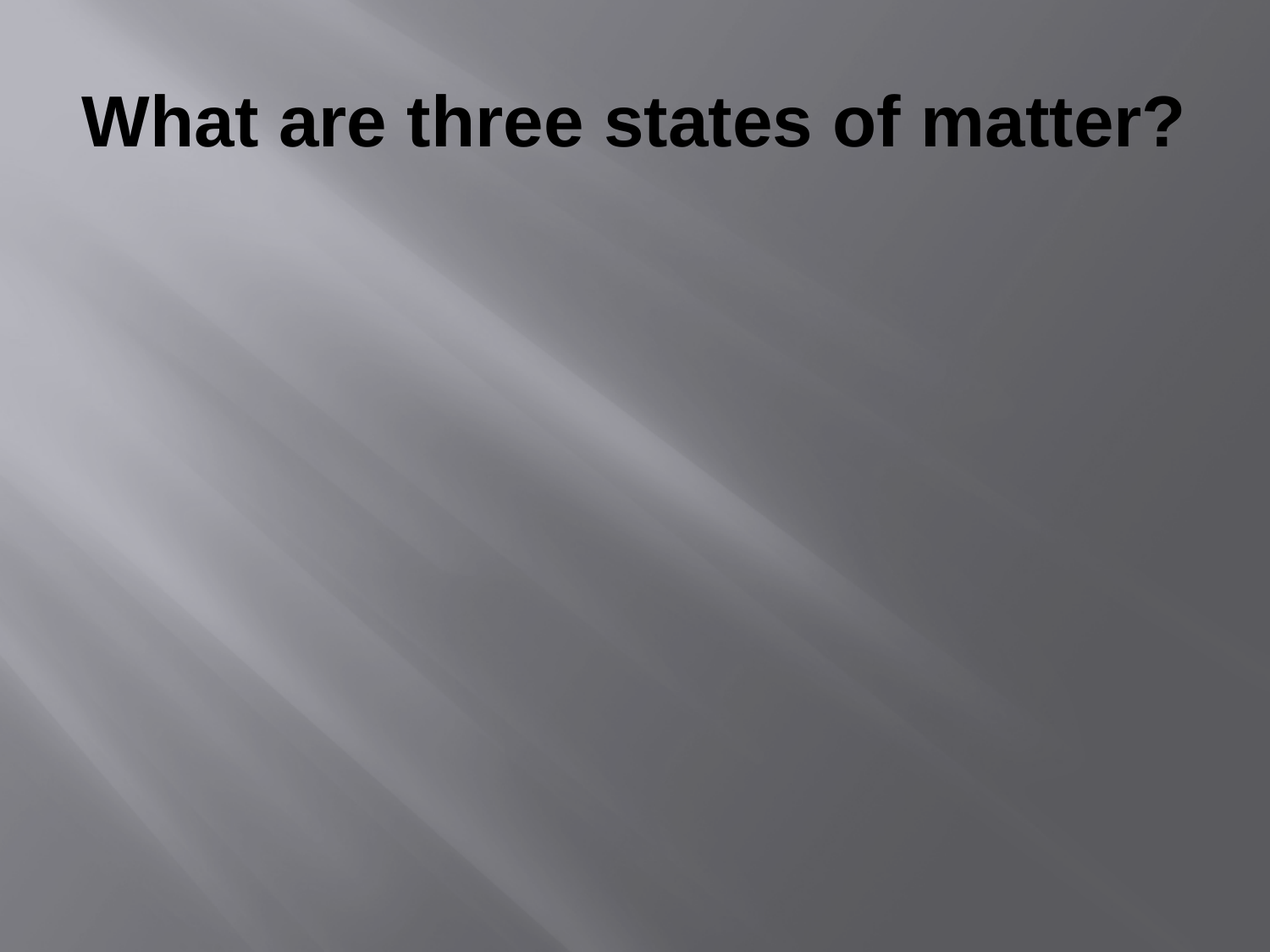

# What are three states of matter?